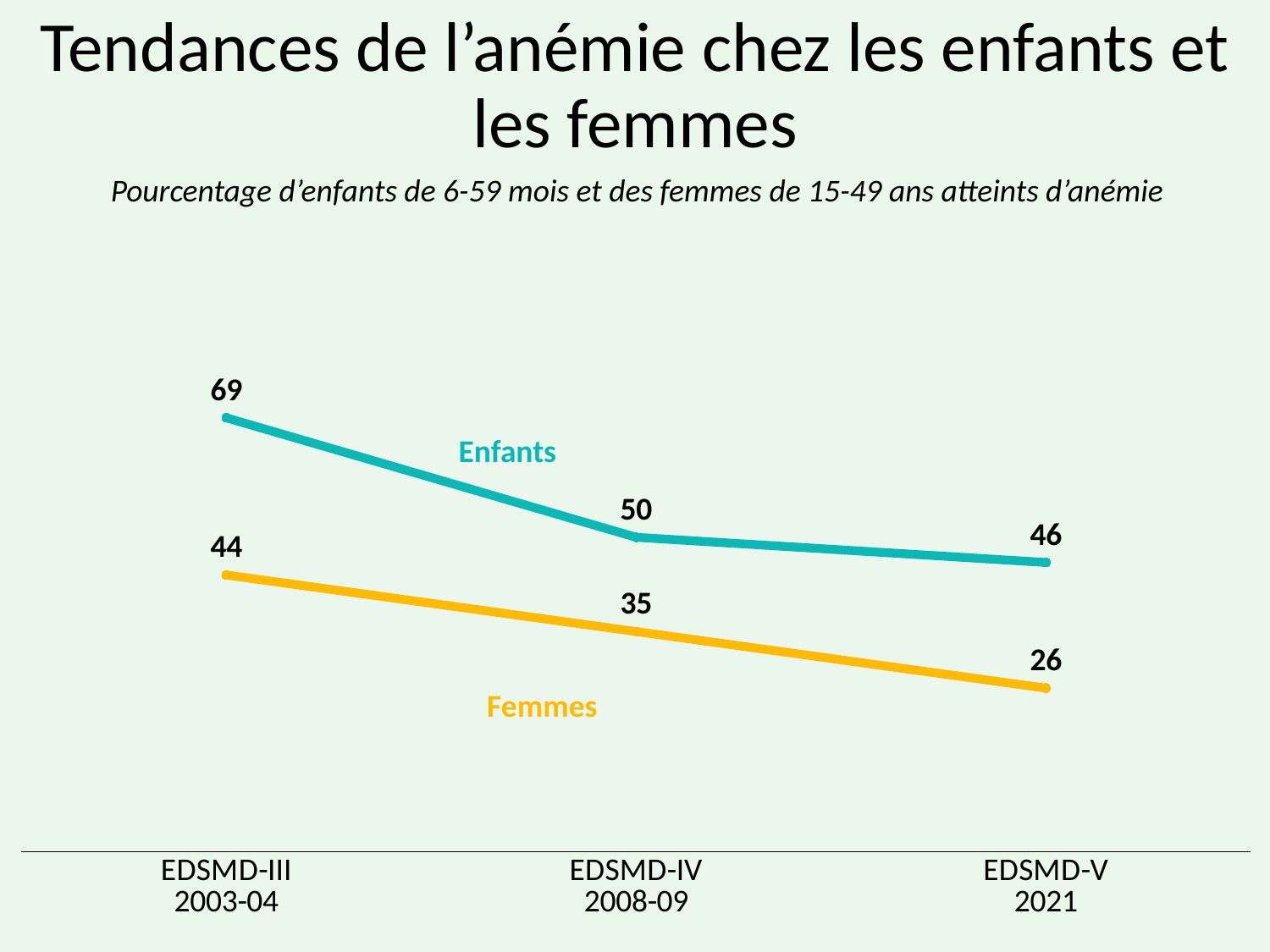

# Tendances de l’anémie chez les enfants et les femmes
Pourcentage d’enfants de 6-59 mois et des femmes de 15-49 ans atteints d’anémie

### Chart

| Category | Femmes | Enfants |
|---|---|---|
| EDSMD-III
2003-04 | 44.0 | 69.0 |
| EDSMD-IV
2008-09 | 35.0 | 50.0 |
| EDSMD-V
2021 | 26.0 | 46.0 |
Enfants
Femmes